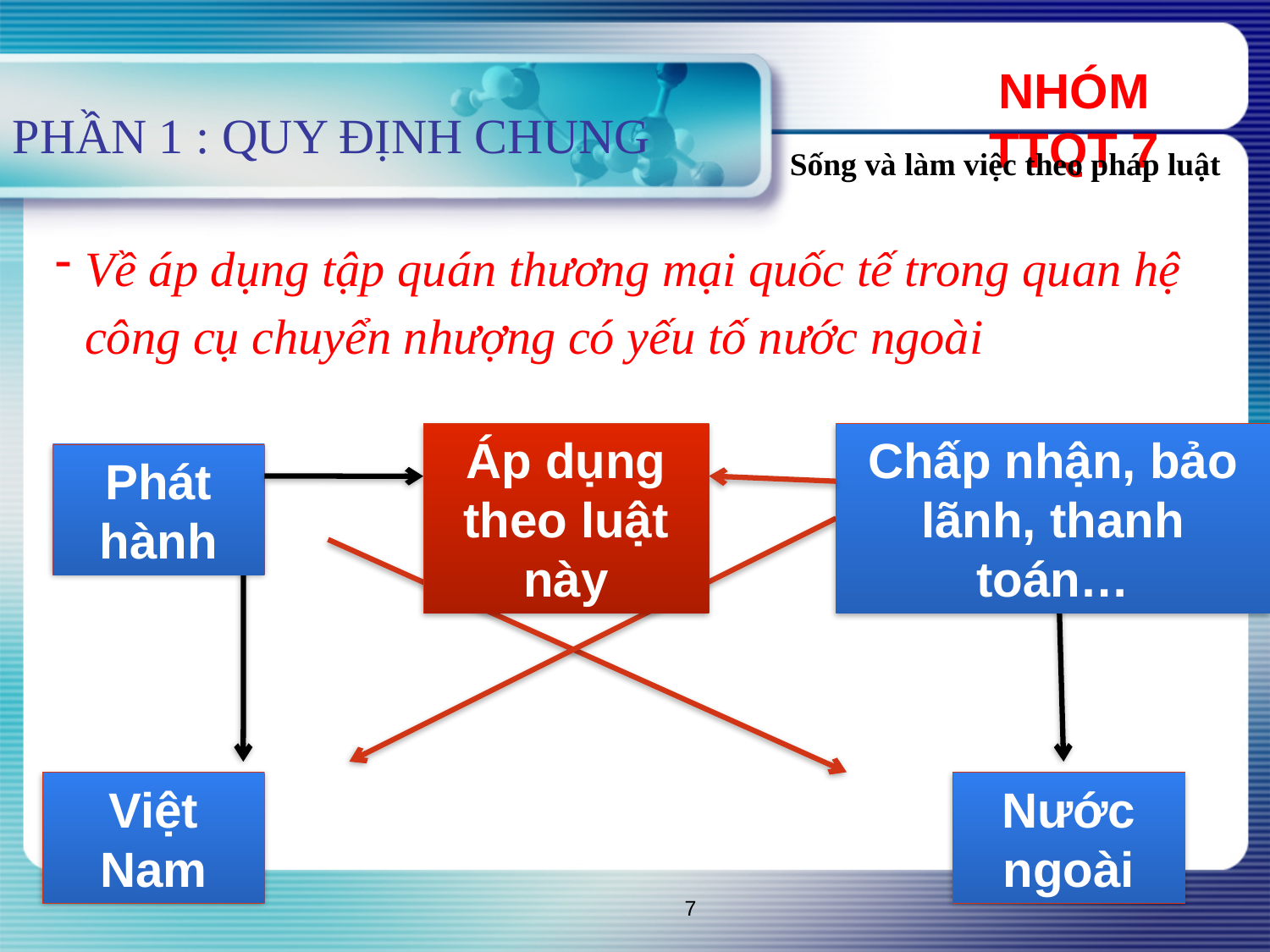

PHẦN 1 : QUY ĐỊNH CHUNG
NHÓM TTQT 7
Sống và làm việc theo pháp luật
Về áp dụng tập quán thương mại quốc tế trong quan hệ công cụ chuyển nhượng có yếu tố nước ngoài
Áp dụng theo luật này
Chấp nhận, bảo lãnh, thanh toán…
Phát hành
Việt Nam
Nước ngoài
7